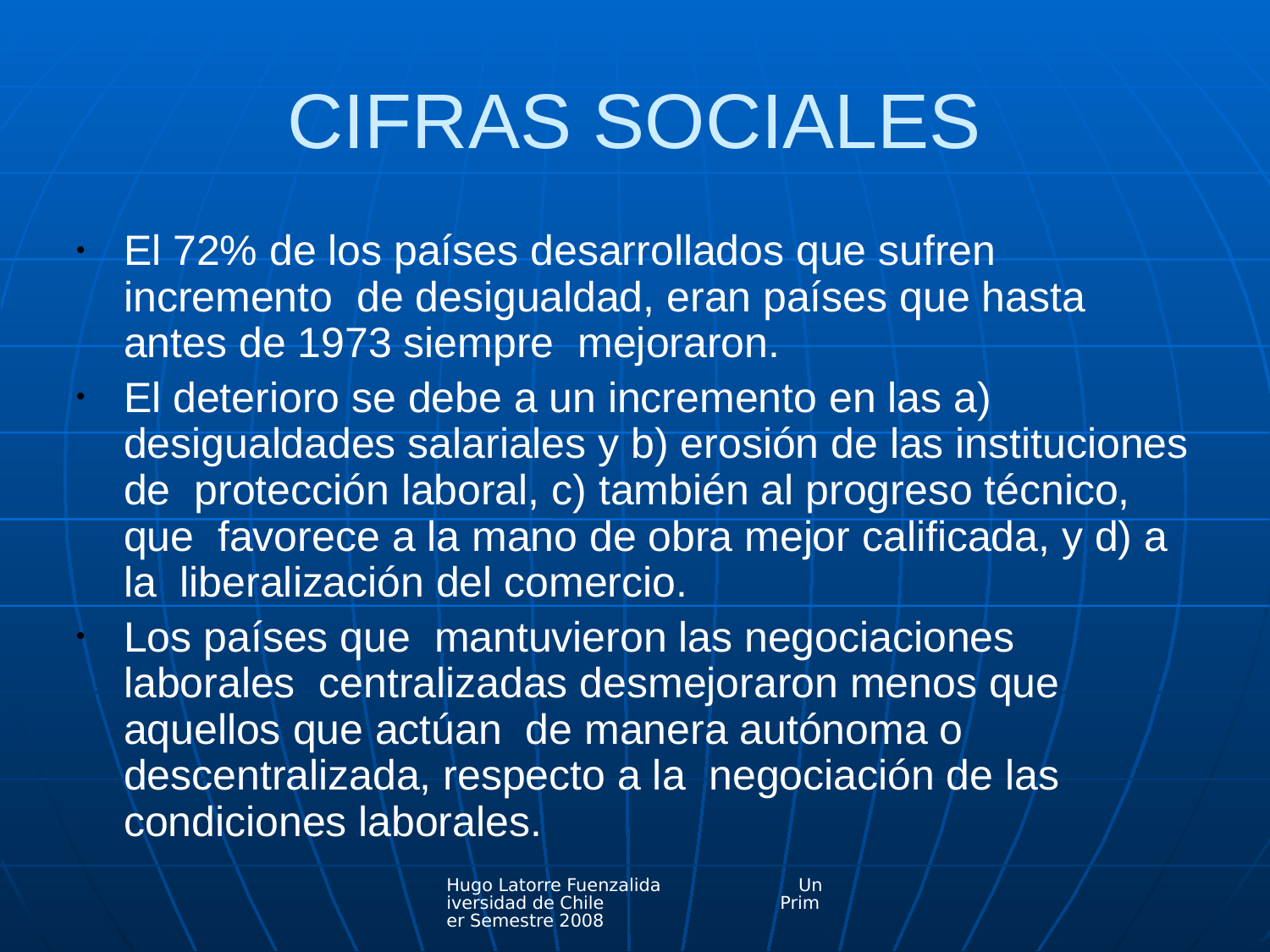

# CIFRAS SOCIALES
El 72% de los países desarrollados que sufren incremento  de desigualdad, eran países que hasta antes de 1973 siempre  mejoraron.
El deterioro se debe a un incremento en las a)  desigualdades salariales y b) erosión de las instituciones de  protección laboral, c) también al progreso técnico, que  favorece a la mano de obra mejor calificada, y d) a la  liberalización del comercio.
Los países que  mantuvieron las negociaciones laborales  centralizadas desmejoraron menos que aquellos que actúan  de manera autónoma o descentralizada, respecto a la  negociación de las condiciones laborales.
Hugo Latorre Fuenzalida                         Universidad de Chile                                Primer Semestre 2008